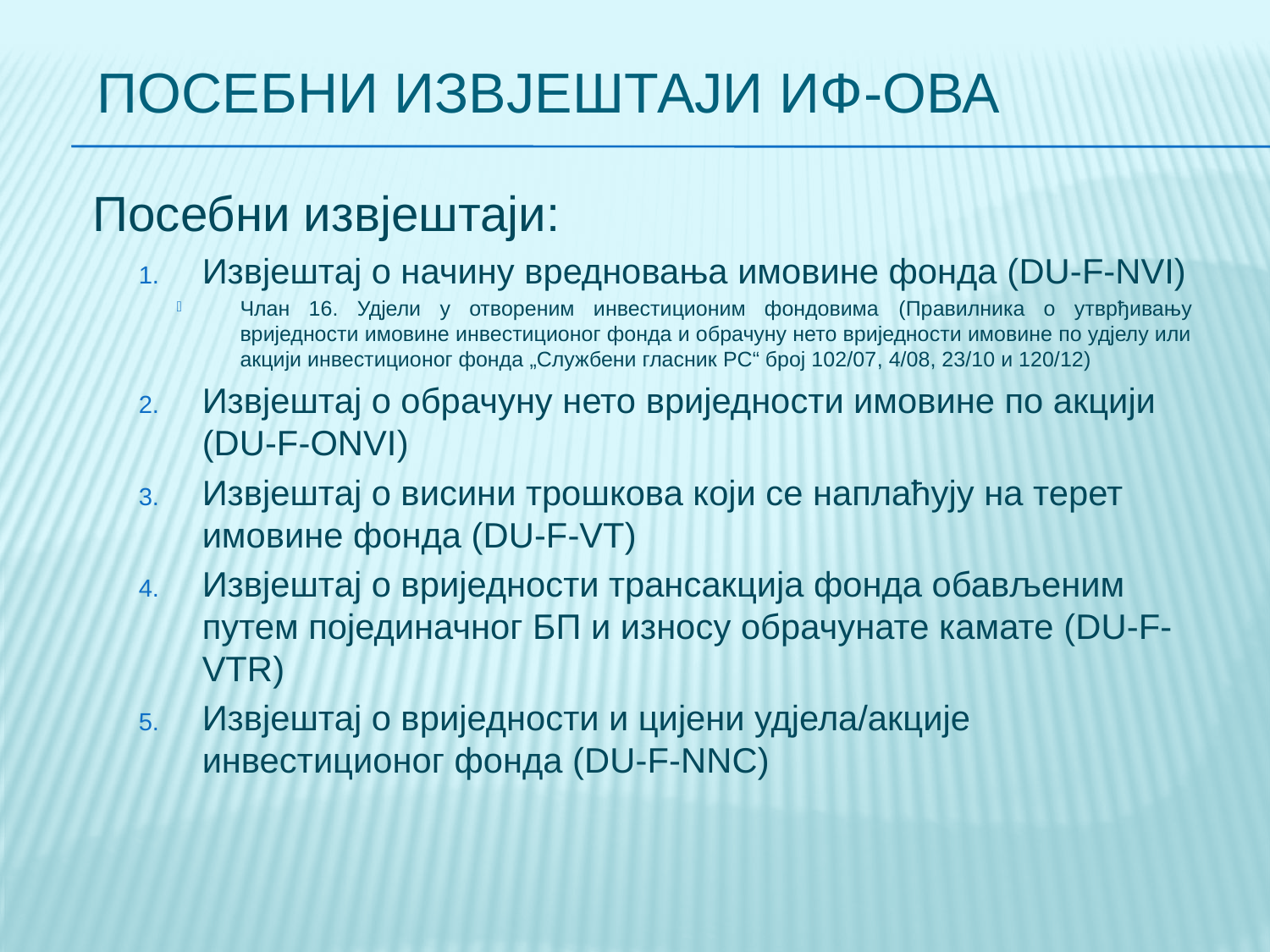

# Посебни извјештаји ИФ-ова
Посебни извјештаји:
Извјештај о начину вредновања имовине фонда (DU-F-NVI)
Члан 16. Удјели у отвореним инвестиционим фондовима (Правилника о утврђивању вриједности имовине инвестиционог фонда и обрачуну нето вриједности имовине по удјелу или акцији инвестиционог фонда „Службени гласник РС“ број 102/07, 4/08, 23/10 и 120/12)
Извјештај о обрачуну нето вриједности имовине по акцији (DU-F-ONVI)
Извјештај о висини трошкова који се наплаћују на терет имовине фонда (DU-F-VT)
Извјештај о вриједности трансакција фонда обављеним путем појединачног БП и износу обрачунате камате (DU-F-VTR)
Извјештај о вриједности и цијени удјела/акције инвестиционог фонда (DU-F-NNC)